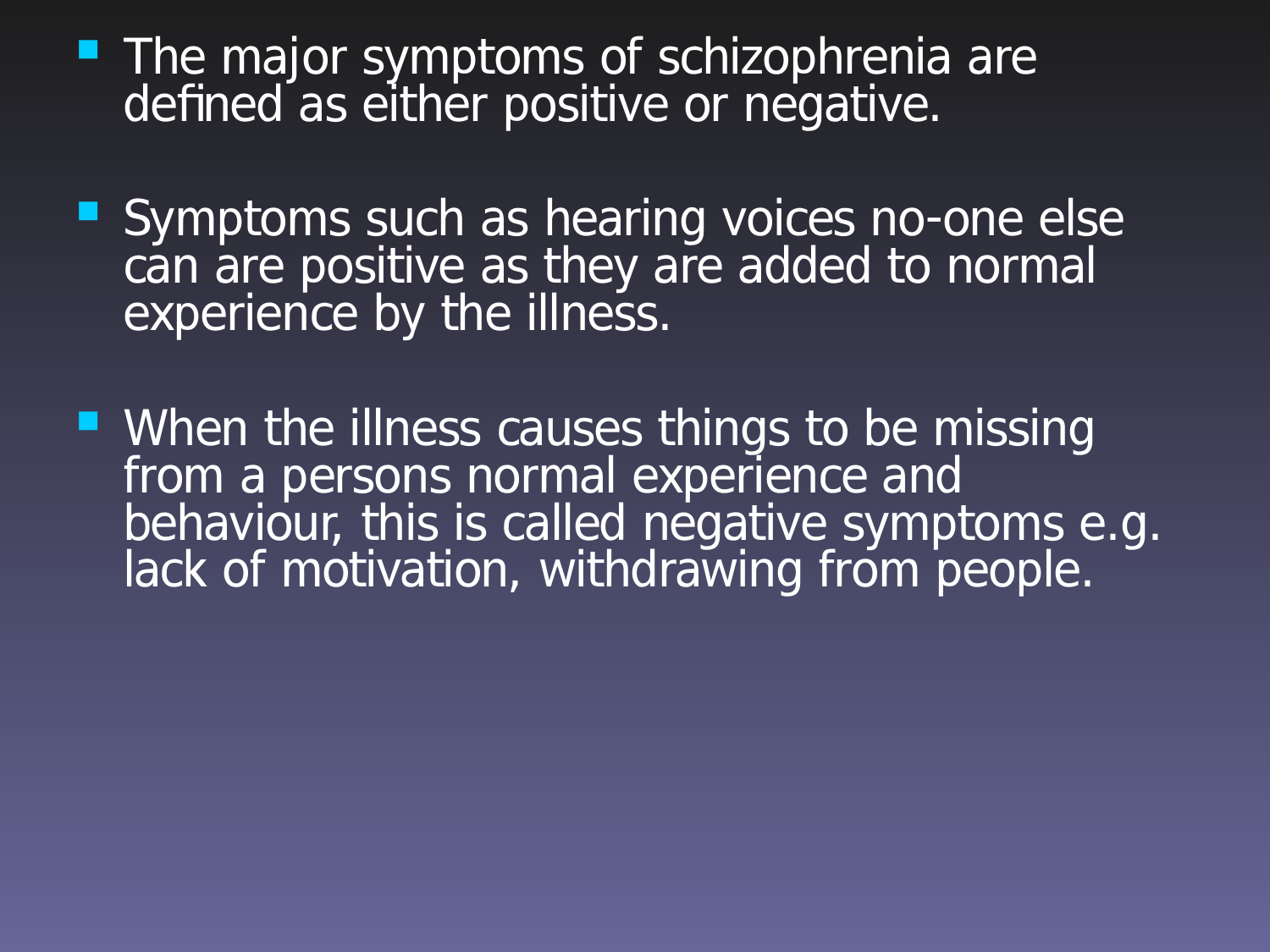

The major symptoms of schizophrenia are defined as either positive or negative.

Symptoms such as hearing voices no-one else can are positive as they are added to normal experience by the illness.

When the illness causes things to be missing from a persons normal experience and behaviour, this is called negative symptoms e.g. lack of motivation, withdrawing from people.